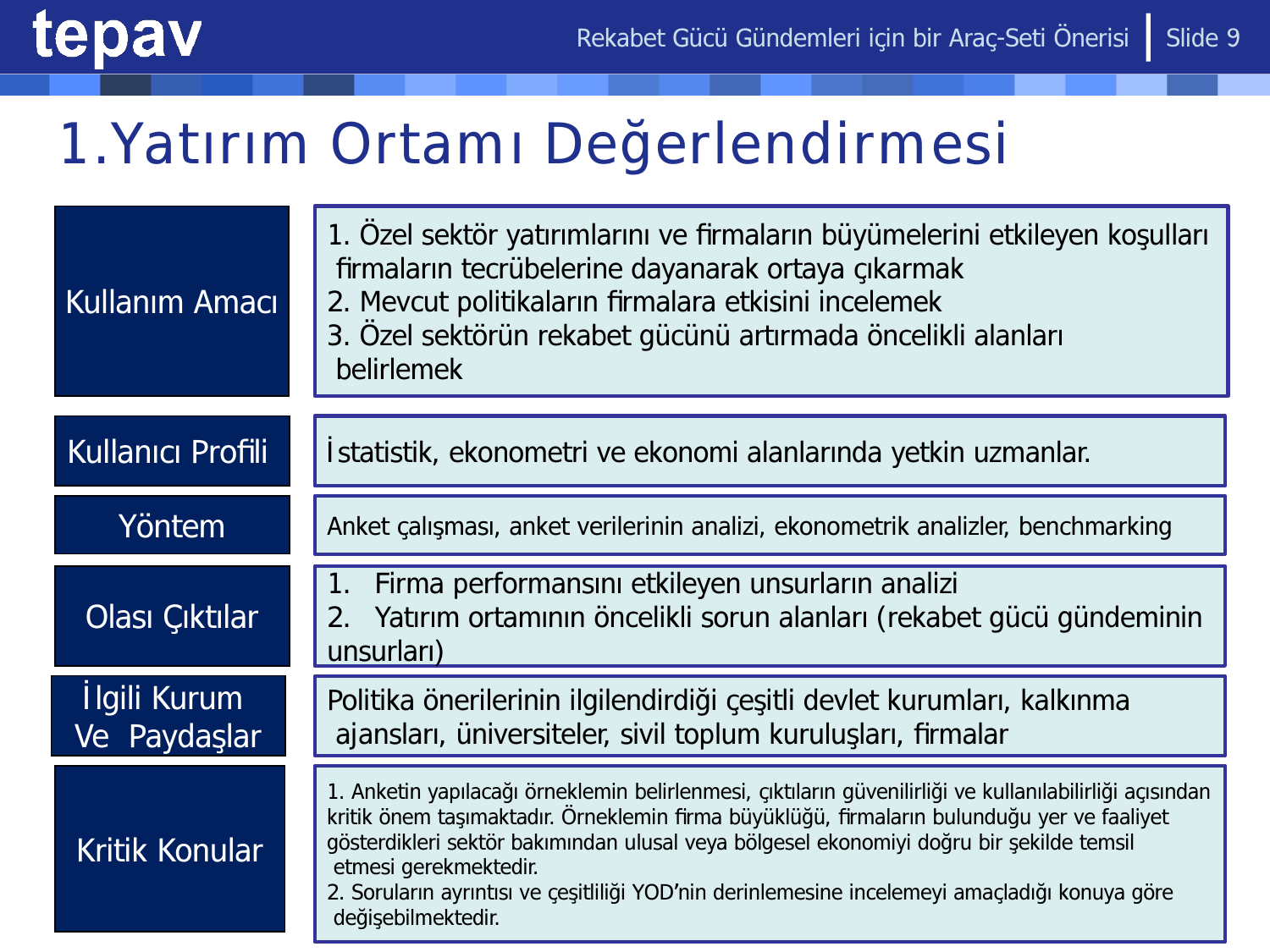

Rekabet Gücü Gündemleri için bir Araç-Seti Önerisi
Slide 9

1.Yatırım Ortamı Değerlendirmesi
Kullanım Amacı
1. Özel sektör yatırımlarını ve firmaların büyümelerini etkileyen koşulları
 firmaların tecrübelerine dayanarak ortaya çıkarmak
2. Mevcut politikaların firmalara etkisini incelemek
3. Özel sektörün rekabet gücünü artırmada öncelikli alanları
 belirlemek
Kullanıcı Profili
İstatistik, ekonometri ve ekonomi alanlarında yetkin uzmanlar.
Yöntem
Anket çalışması, anket verilerinin analizi, ekonometrik analizler, benchmarking
Olası Çıktılar
Firma performansını etkileyen unsurların analizi
Yatırım ortamının öncelikli sorun alanları (rekabet gücü gündeminin
unsurları)
İlgili Kurum
Ve  Paydaşlar
Politika önerilerinin ilgilendirdiği çeşitli devlet kurumları, kalkınma
 ajansları, üniversiteler, sivil toplum kuruluşları, firmalar
Kritik Konular
1. Anketin yapılacağı örneklemin belirlenmesi, çıktıların güvenilirliği ve kullanılabilirliği açısından
kritik önem taşımaktadır. Örneklemin firma büyüklüğü, firmaların bulunduğu yer ve faaliyet
gösterdikleri sektör bakımından ulusal veya bölgesel ekonomiyi doğru bir şekilde temsil
 etmesi gerekmektedir.
2. Soruların ayrıntısı ve çeşitliliği YOD’nin derinlemesine incelemeyi amaçladığı konuya göre
 değişebilmektedir.